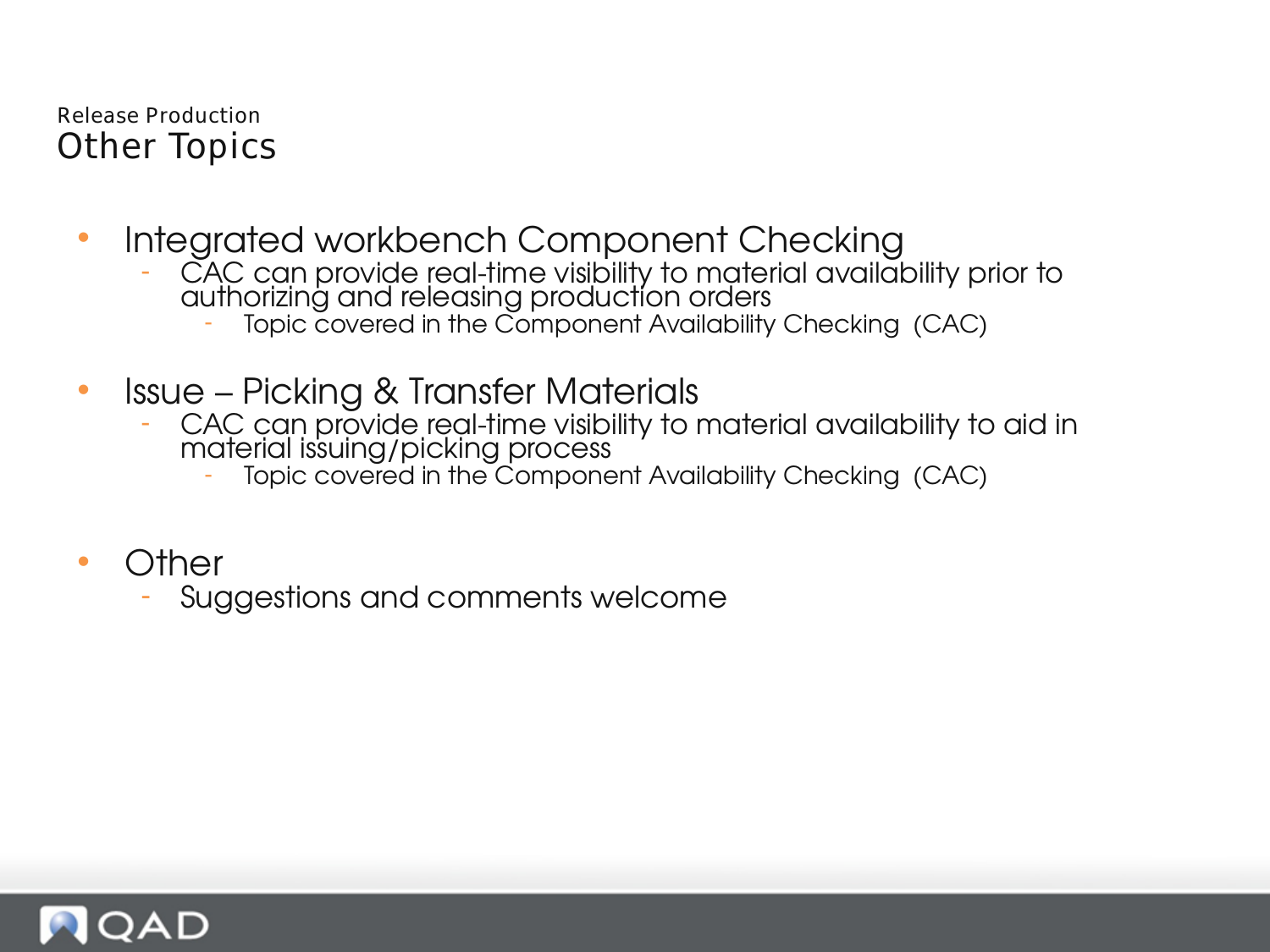

Release Production
Other Topics
Integrated workbench Component Checking
CAC can provide real-time visibility to material availability prior to authorizing and releasing production orders
Topic covered in the Component Availability Checking  (CAC)

Issue – Picking & Transfer Materials
CAC can provide real-time visibility to material availability to aid in material issuing/picking process
Topic covered in the Component Availability Checking  (CAC)

Other
Suggestions and comments welcome